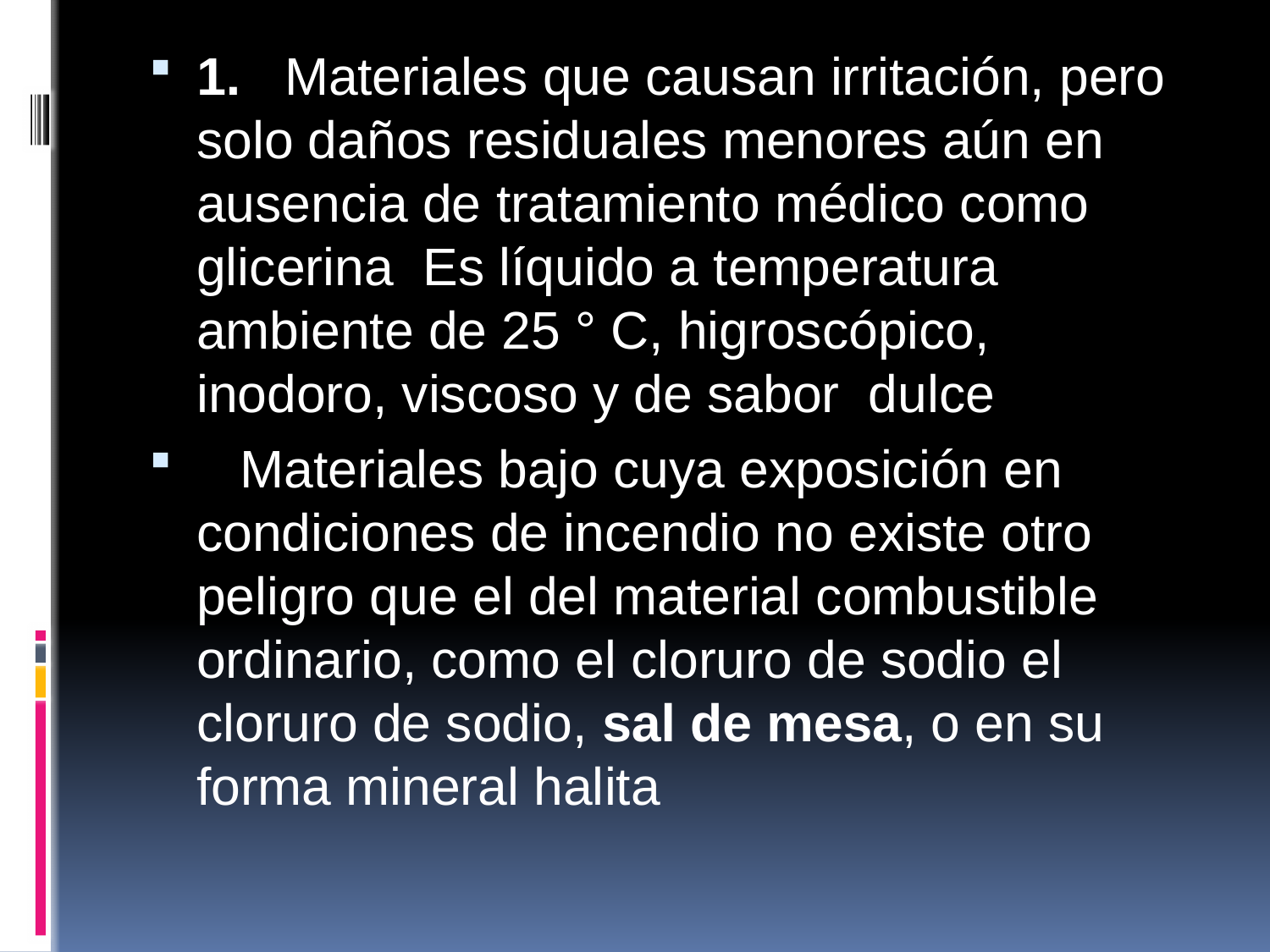

1.   Materiales que causan irritación, pero solo daños residuales menores aún en ausencia de tratamiento médico como glicerina  Es líquido a temperatura ambiente de 25 ° C, higroscópico, inodoro, viscoso y de sabor  dulce
   Materiales bajo cuya exposición en condiciones de incendio no existe otro peligro que el del material combustible ordinario, como el cloruro de sodio el cloruro de sodio, sal de mesa, o en su forma mineral halita